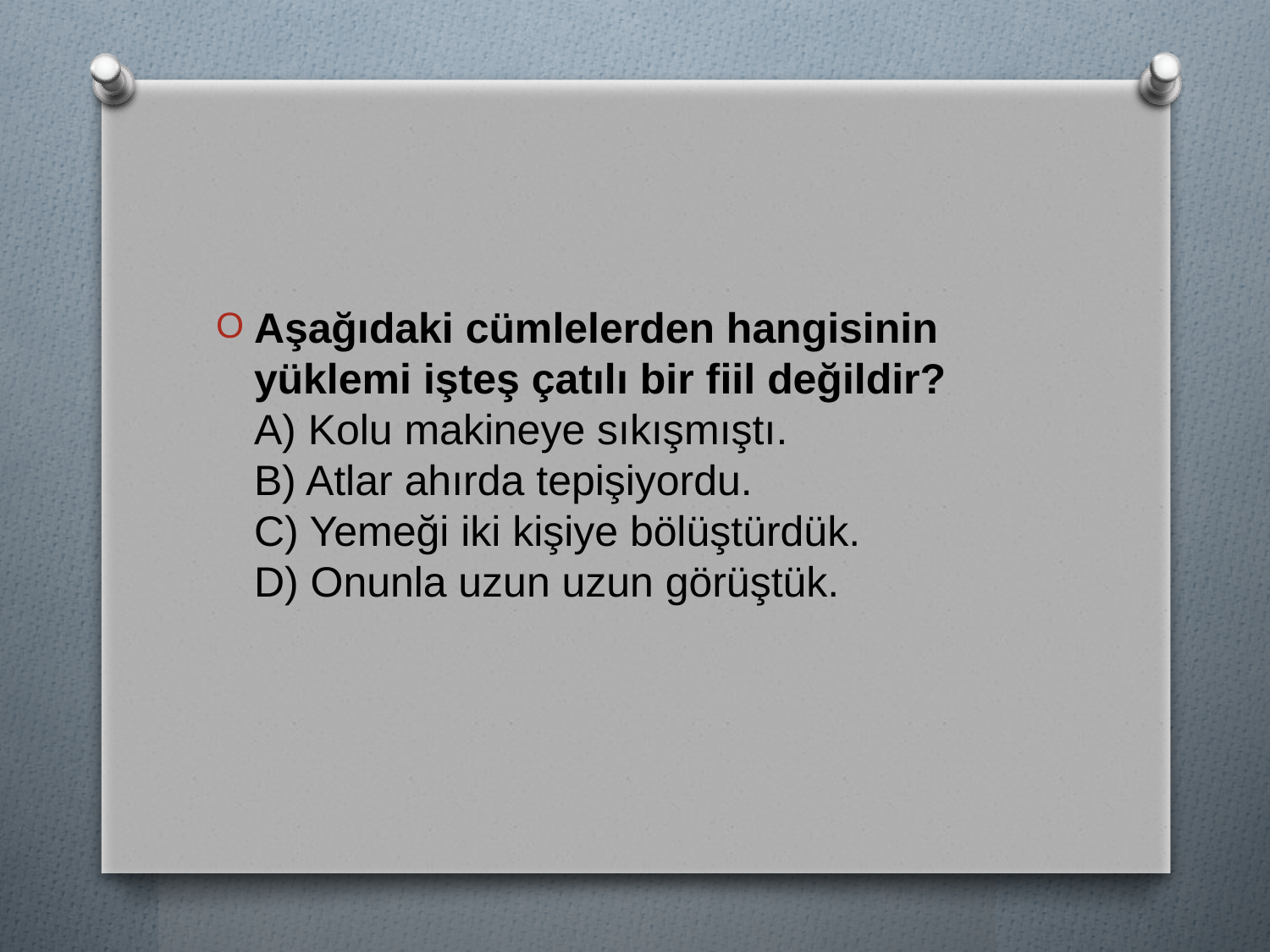

#
Aşağıdaki cümlelerden hangisinin yüklemi işteş çatılı bir fiil değildir?
A) Kolu makineye sıkışmıştı.
B) Atlar ahırda tepişiyordu.
C) Yemeği iki kişiye bölüştürdük.
D) Onunla uzun uzun görüştük.